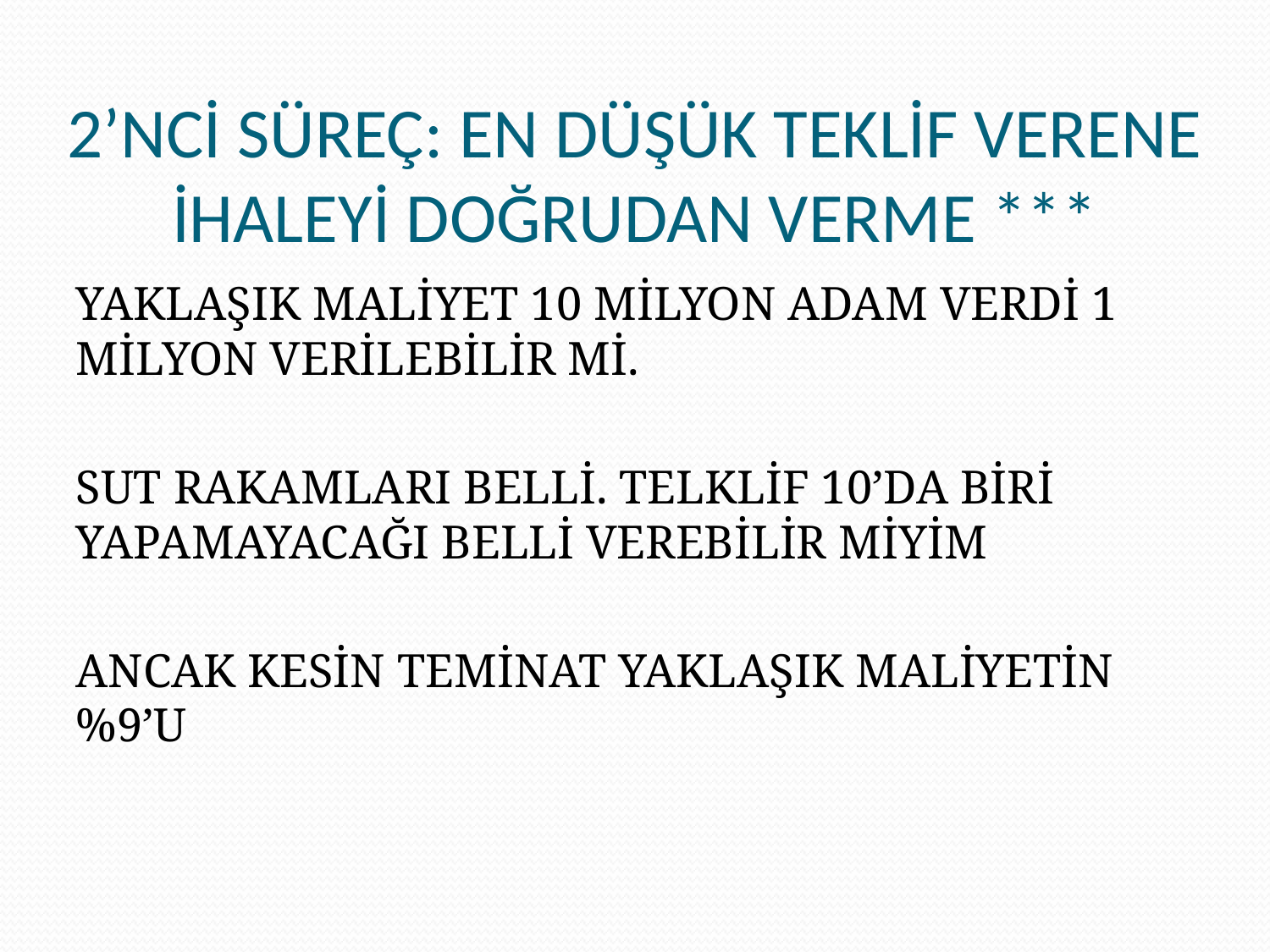

# 2’NCİ SÜREÇ: EN DÜŞÜK TEKLİF VERENE İHALEYİ DOĞRUDAN VERME ***
YAKLAŞIK MALİYET 10 MİLYON ADAM VERDİ 1 MİLYON VERİLEBİLİR Mİ.

SUT RAKAMLARI BELLİ. TELKLİF 10’DA BİRİ YAPAMAYACAĞI BELLİ VEREBİLİR MİYİM

ANCAK KESİN TEMİNAT YAKLAŞIK MALİYETİN %9’U